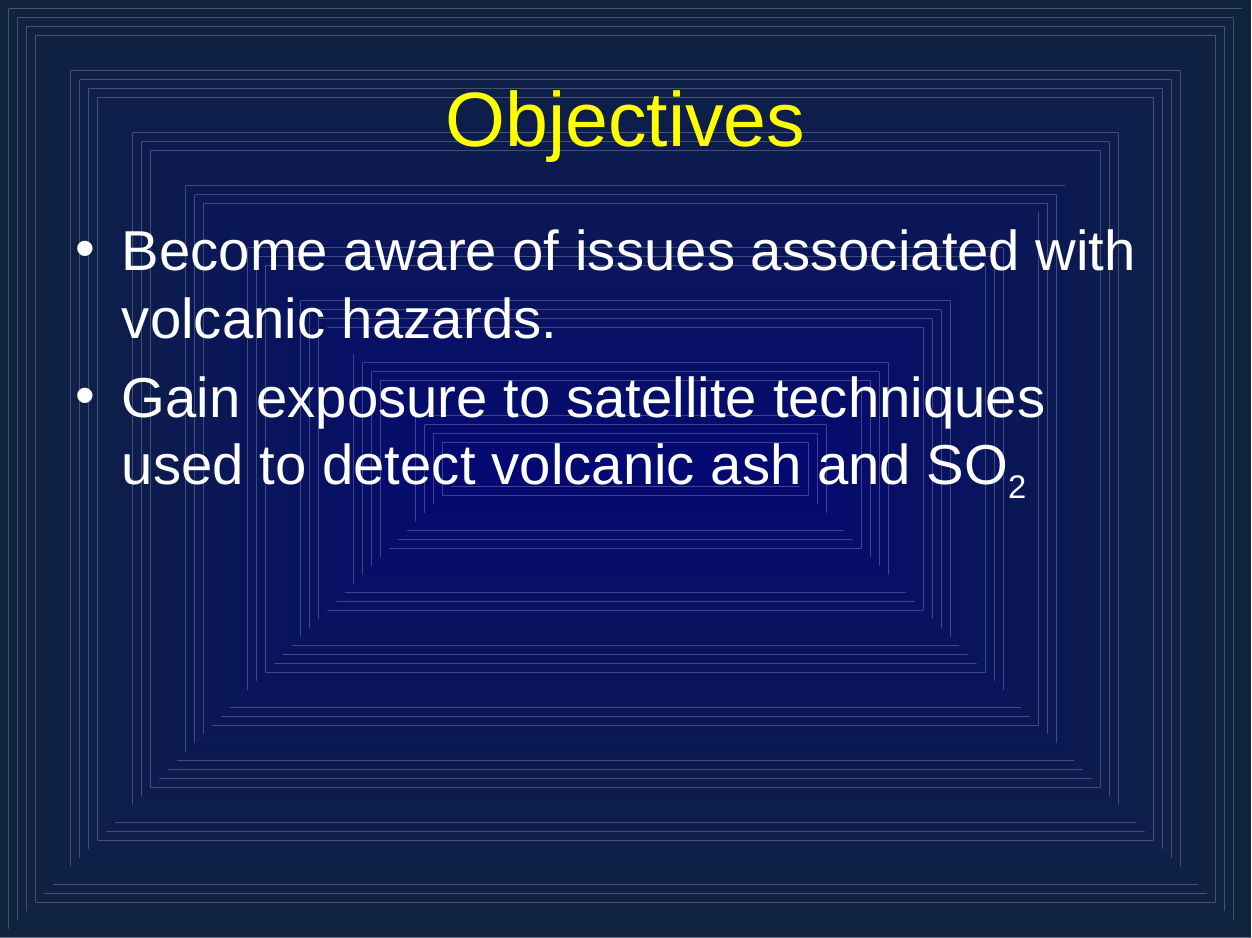

# Objectives
Become aware of issues associated with volcanic hazards.
Gain exposure to satellite techniques used to detect volcanic ash and SO2